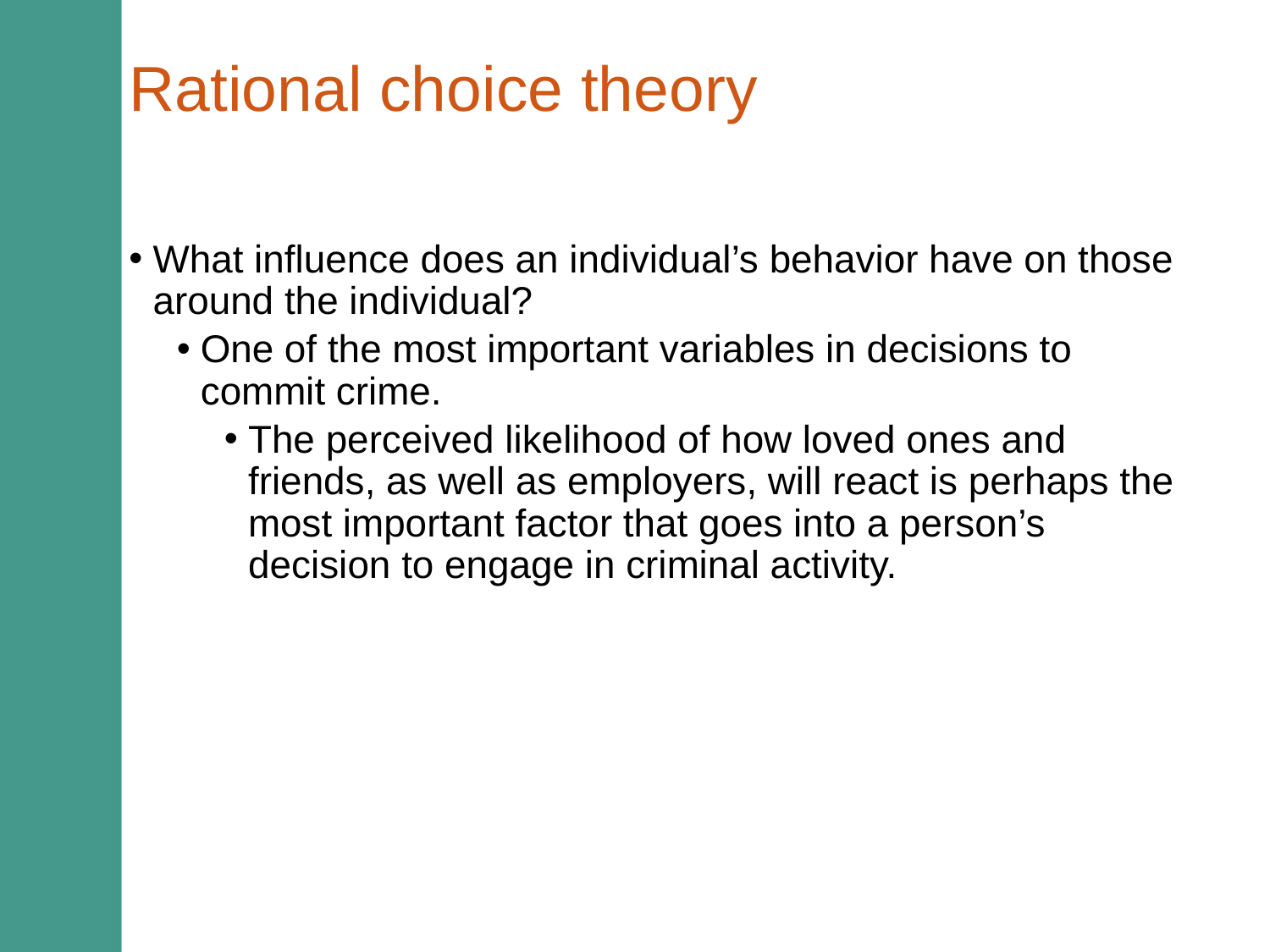

# Rational choice theory
What influence does an individual’s behavior have on those around the individual?
One of the most important variables in decisions to commit crime.
The perceived likelihood of how loved ones and friends, as well as employers, will react is perhaps the most important factor that goes into a person’s decision to engage in criminal activity.